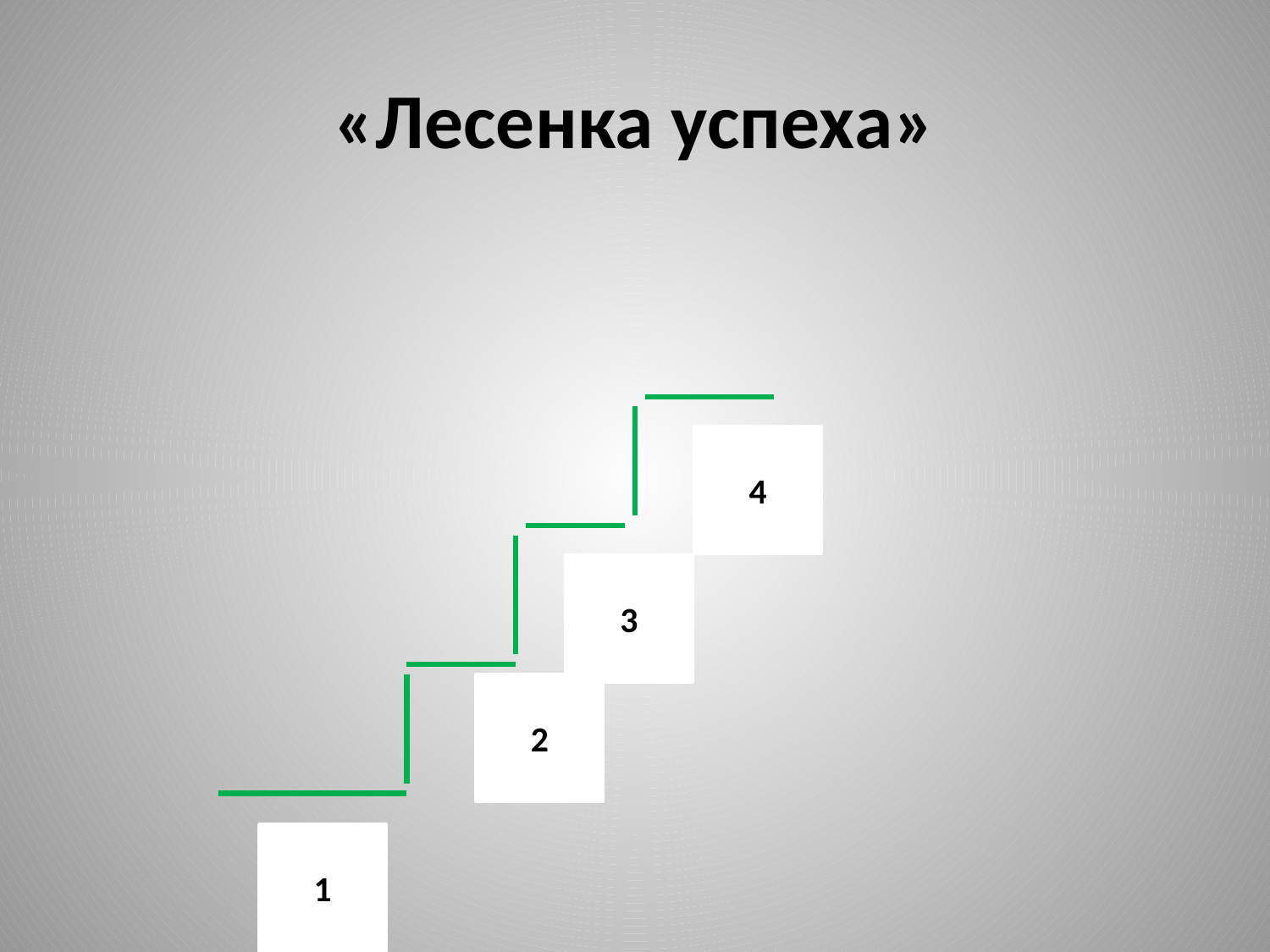

# «Лесенка успеха»
4
3
2
1